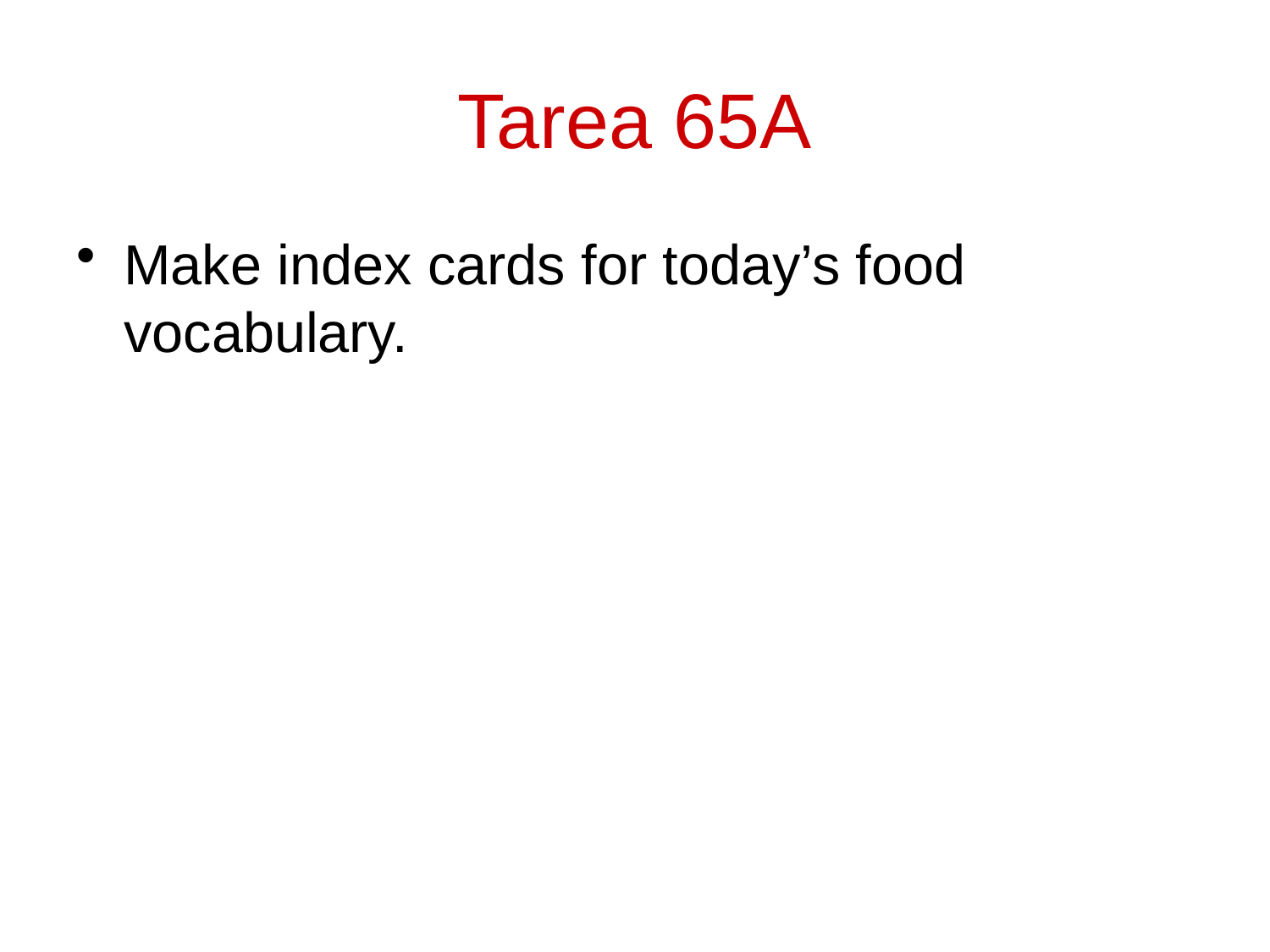

# Tarea 65A
Make index cards for today’s food vocabulary.